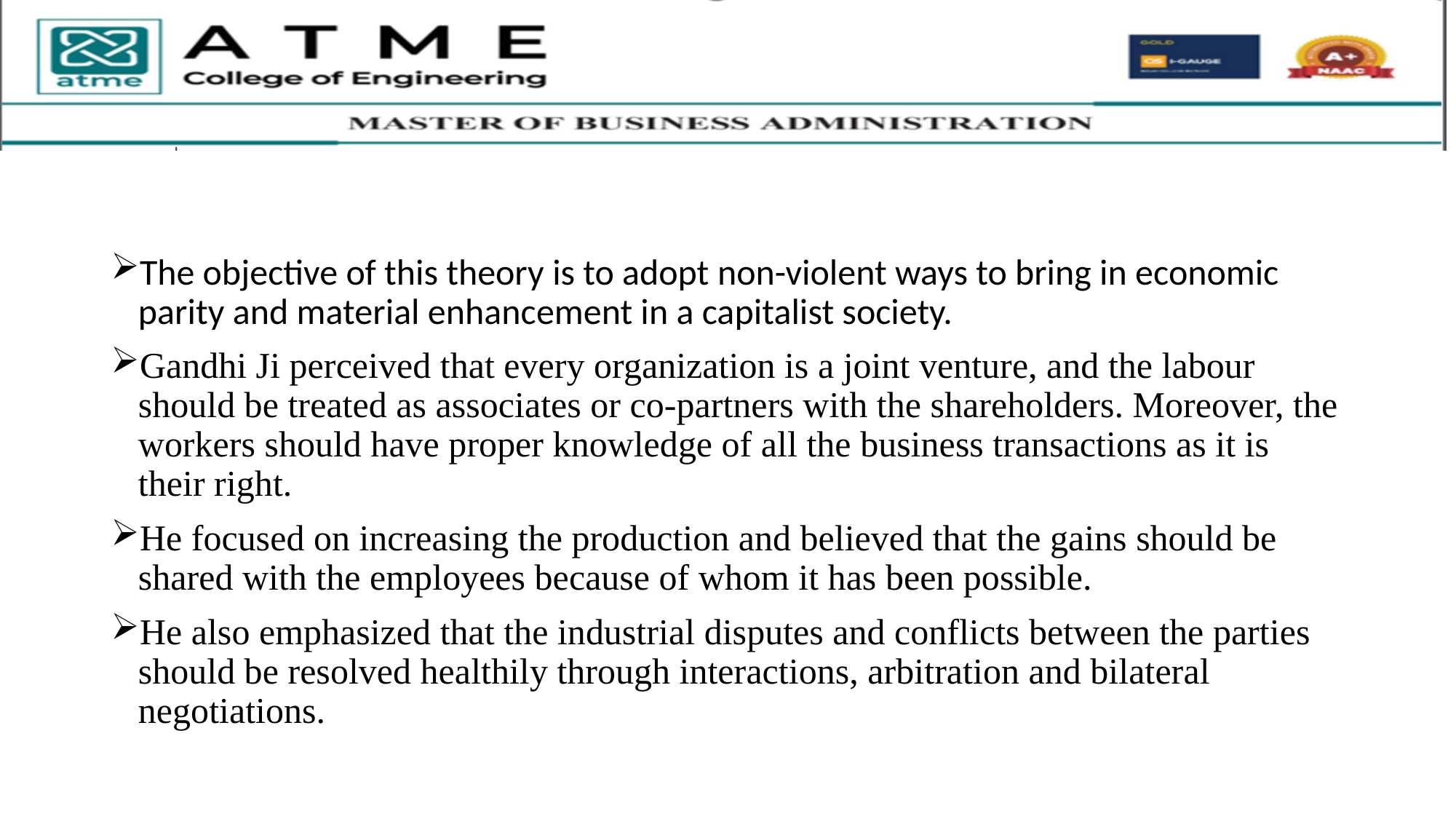

The objective of this theory is to adopt non-violent ways to bring in economic parity and material enhancement in a capitalist society.
Gandhi Ji perceived that every organization is a joint venture, and the labour should be treated as associates or co-partners with the shareholders. Moreover, the workers should have proper knowledge of all the business transactions as it is their right.
He focused on increasing the production and believed that the gains should be shared with the employees because of whom it has been possible.
He also emphasized that the industrial disputes and conflicts between the parties should be resolved healthily through interactions, arbitration and bilateral negotiations.